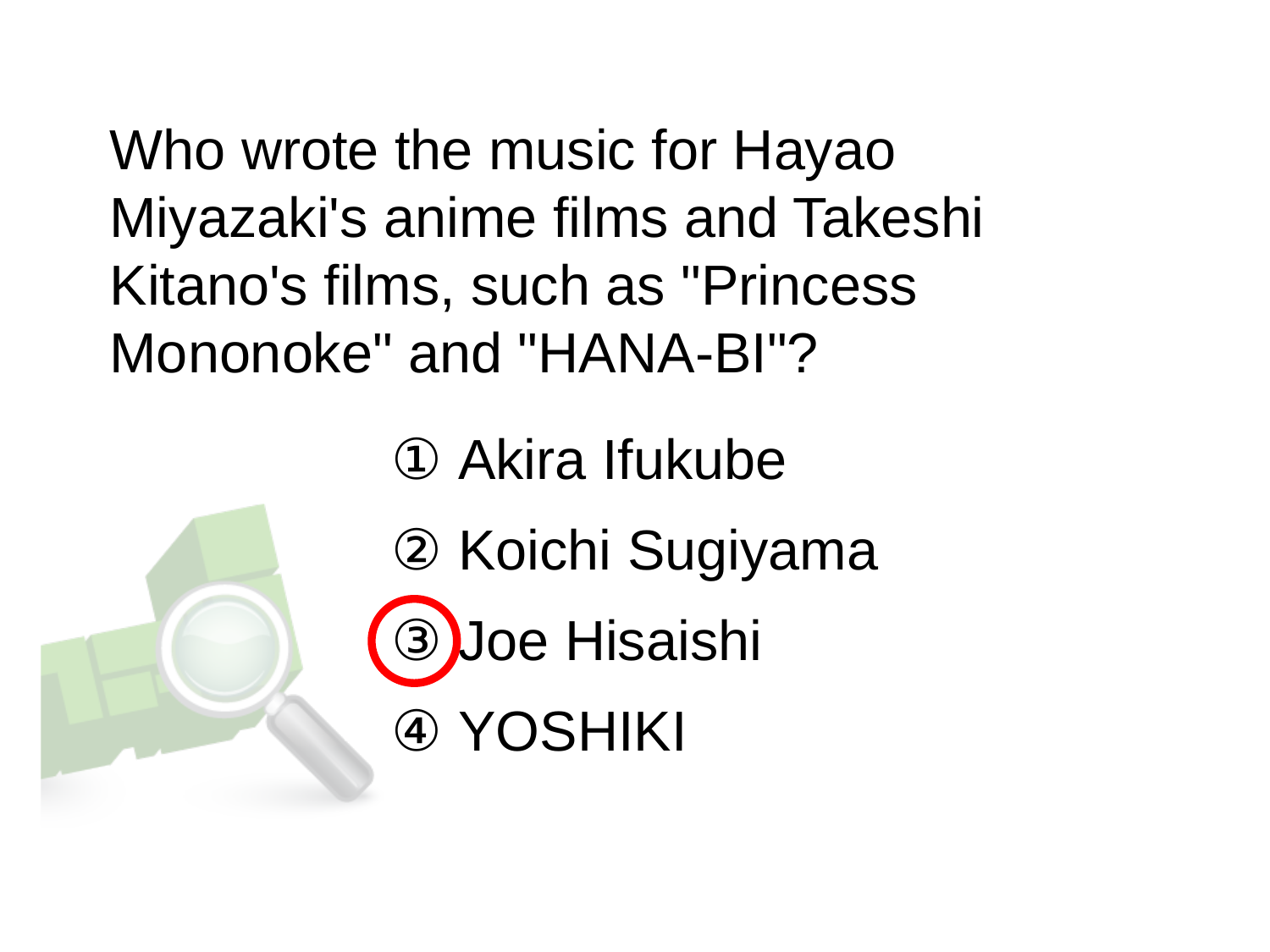

Who wrote the music for Hayao Miyazaki's anime films and Takeshi Kitano's films, such as "Princess Mononoke" and "HANA-BI"?
① Akira Ifukube
② Koichi Sugiyama
③ Joe Hisaishi
④ YOSHIKI